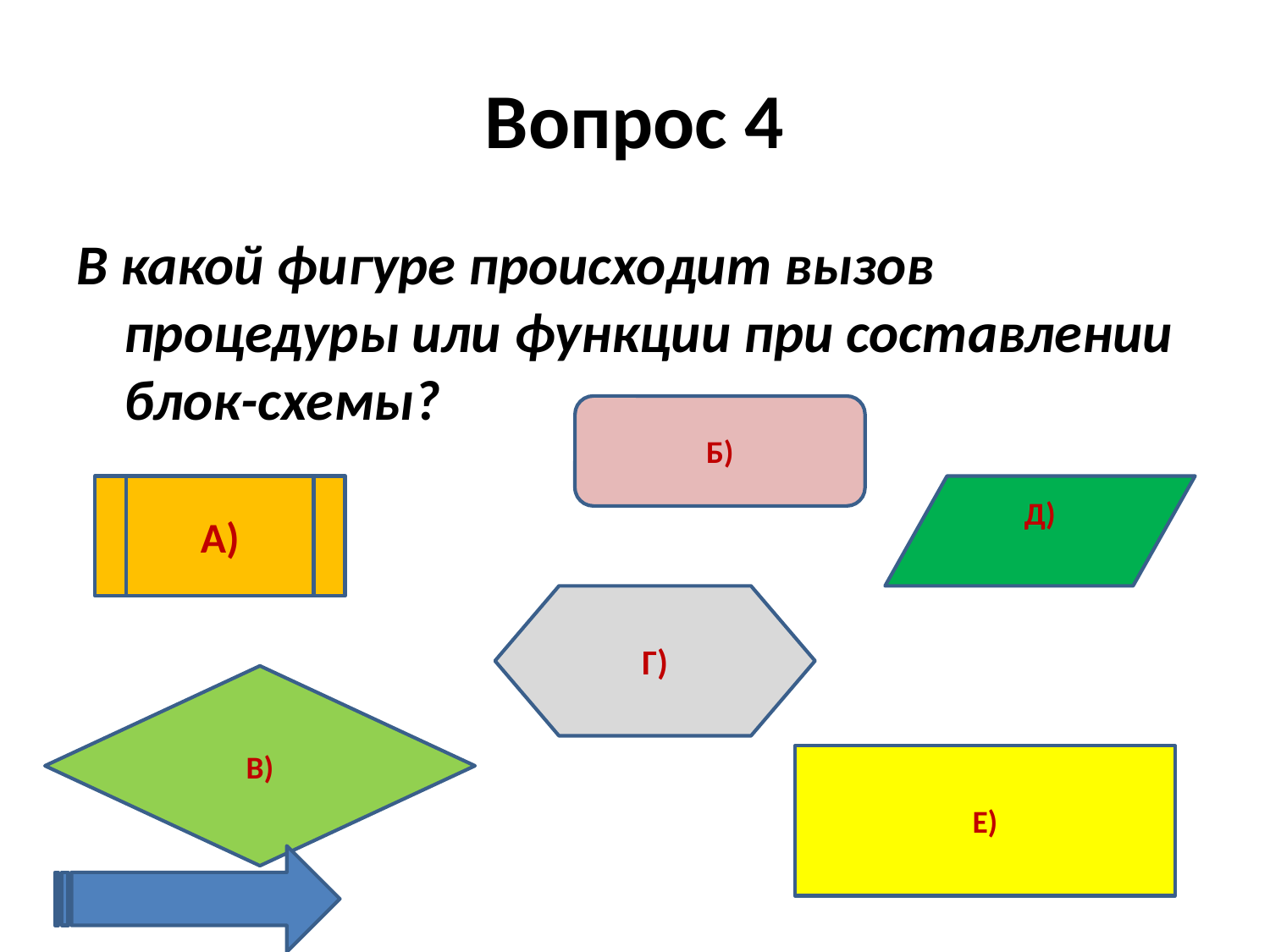

# Вопрос 4
В какой фигуре происходит вызов процедуры или функции при составлении блок-схемы?
Б)
А)
Д)

Г)
В)
Е)